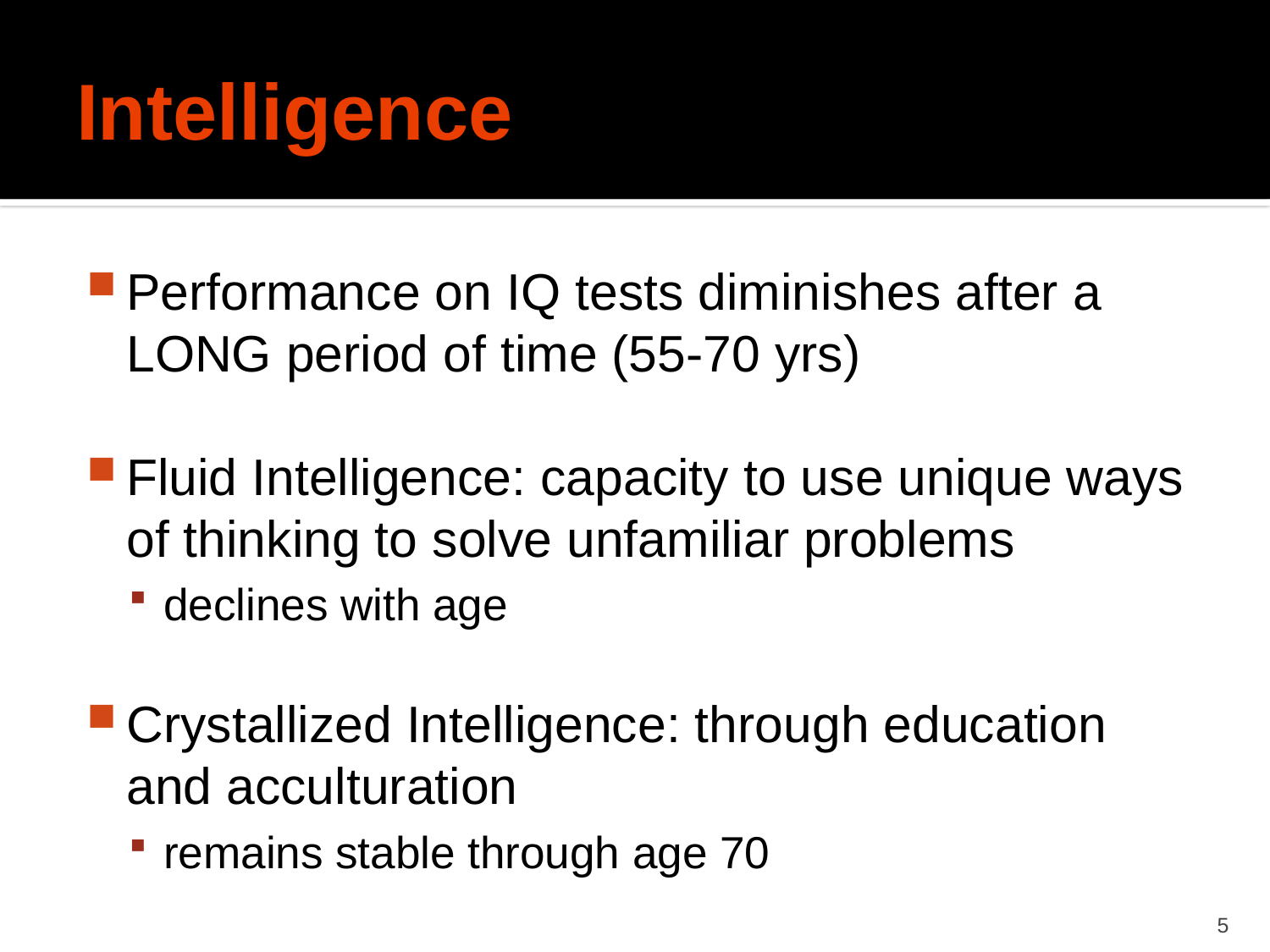

# Intelligence
Performance on IQ tests diminishes after a LONG period of time (55-70 yrs)

Fluid Intelligence: capacity to use unique ways of thinking to solve unfamiliar problems
declines with age

Crystallized Intelligence: through education and acculturation
remains stable through age 70
5